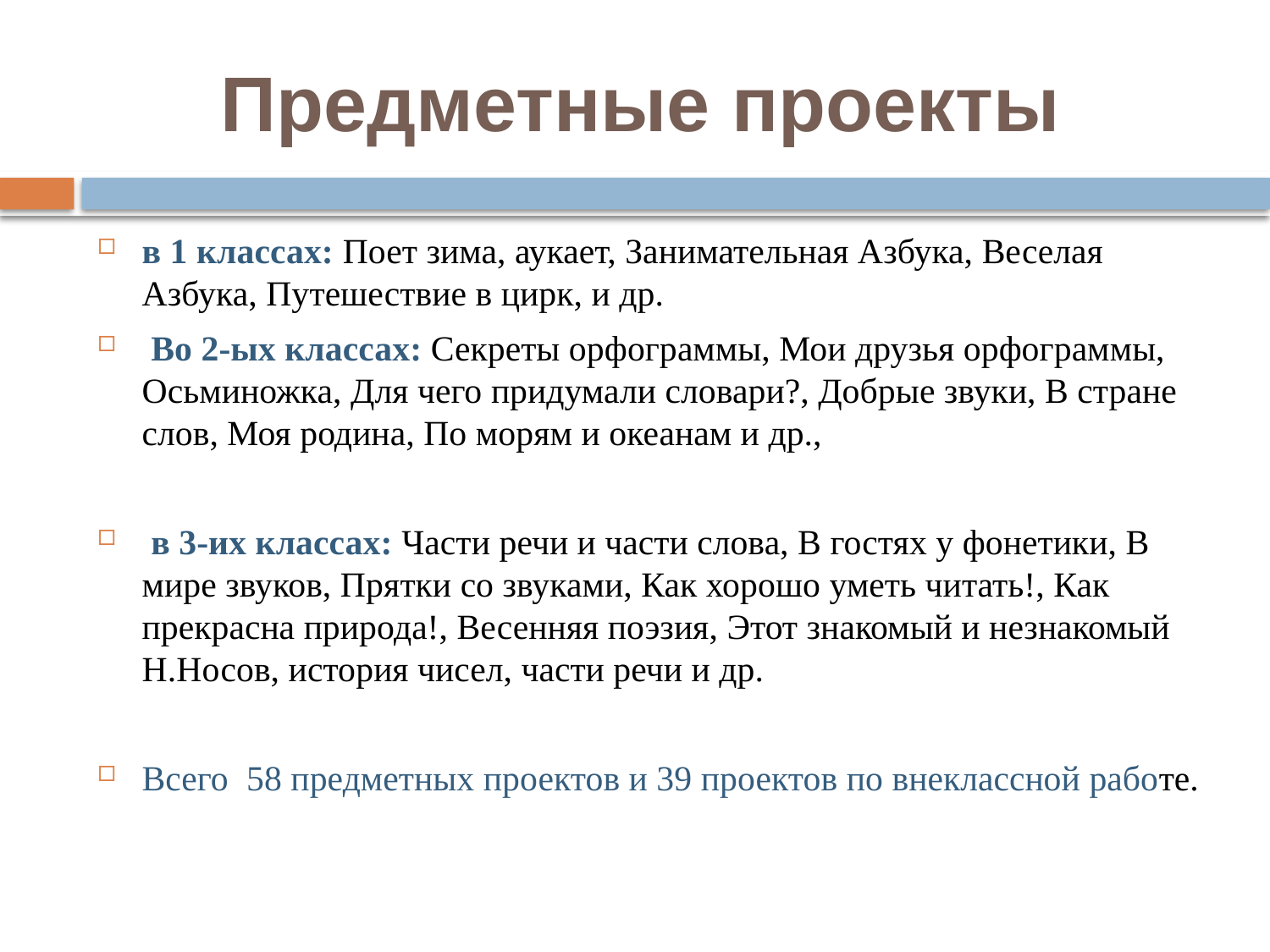

# Предметные проекты
в 1 классах: Поет зима, аукает, Занимательная Азбука, Веселая Азбука, Путешествие в цирк, и др.
 Во 2-ых классах: Секреты орфограммы, Мои друзья орфограммы, Осьминожка, Для чего придумали словари?, Добрые звуки, В стране слов, Моя родина, По морям и океанам и др.,

 в 3-их классах: Части речи и части слова, В гостях у фонетики, В мире звуков, Прятки со звуками, Как хорошо уметь читать!, Как прекрасна природа!, Весенняя поэзия, Этот знакомый и незнакомый Н.Носов, история чисел, части речи и др.

Всего  58 предметных проектов и 39 проектов по внеклассной работе.